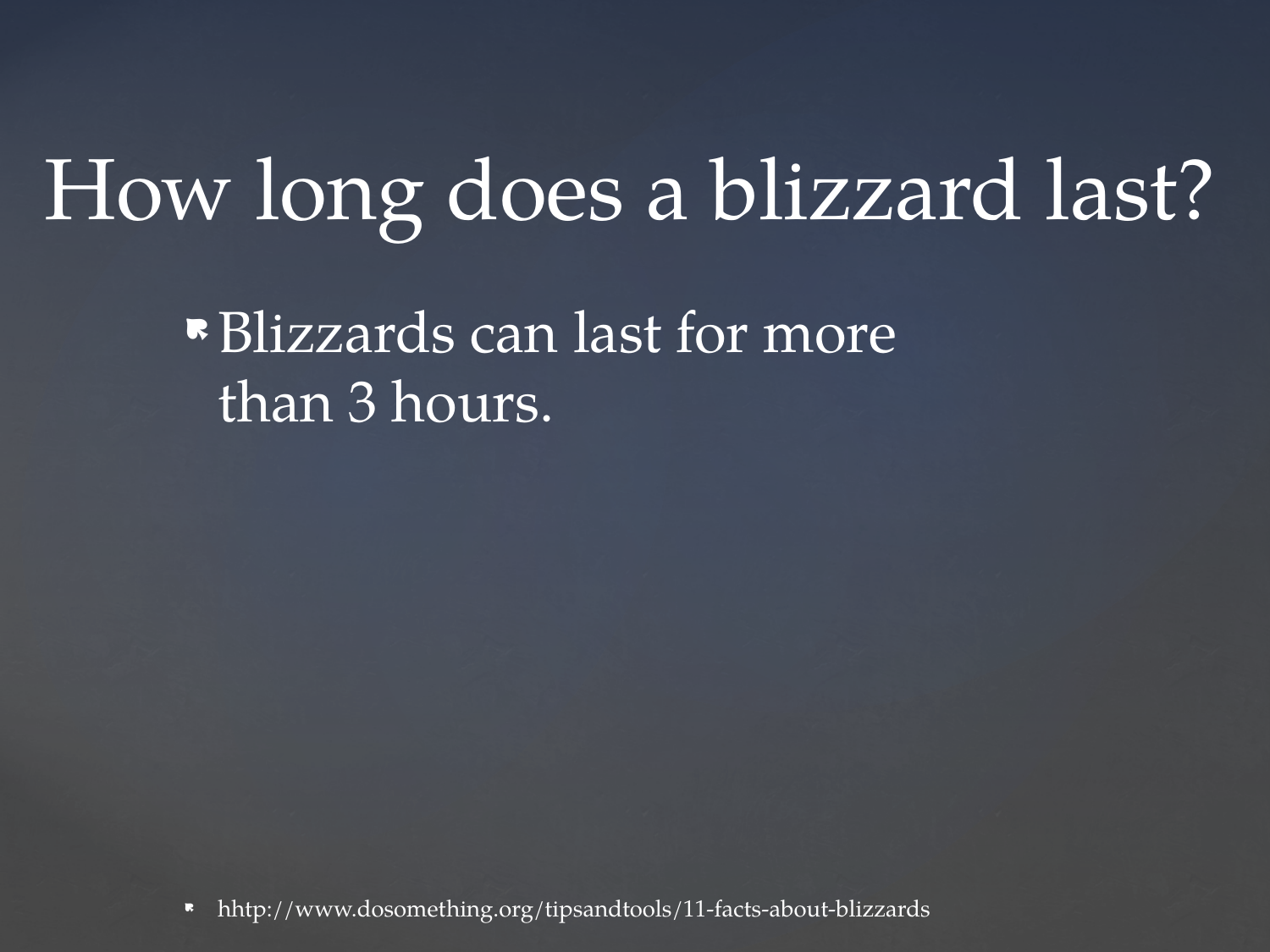

# How long does a blizzard last?
Blizzards can last for more than 3 hours.

hhtp://www.dosomething.org/tipsandtools/11-facts-about-blizzards